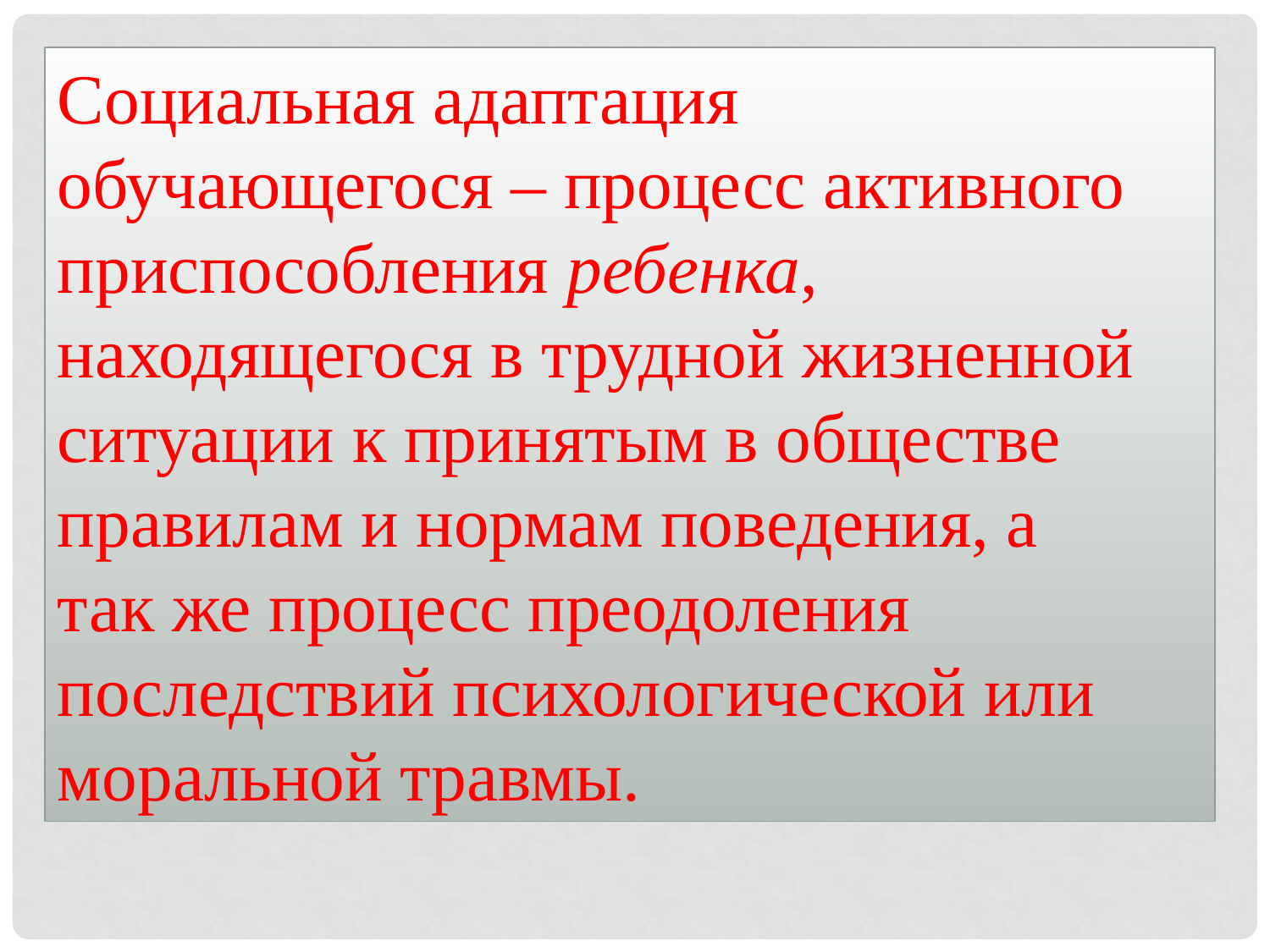

Социальная адаптация обучающегося – процесс активного приспособления ребенка, находящегося в трудной жизненной ситуации к принятым в обществе правилам и нормам поведения, а так же процесс преодоления последствий психологической или моральной травмы.